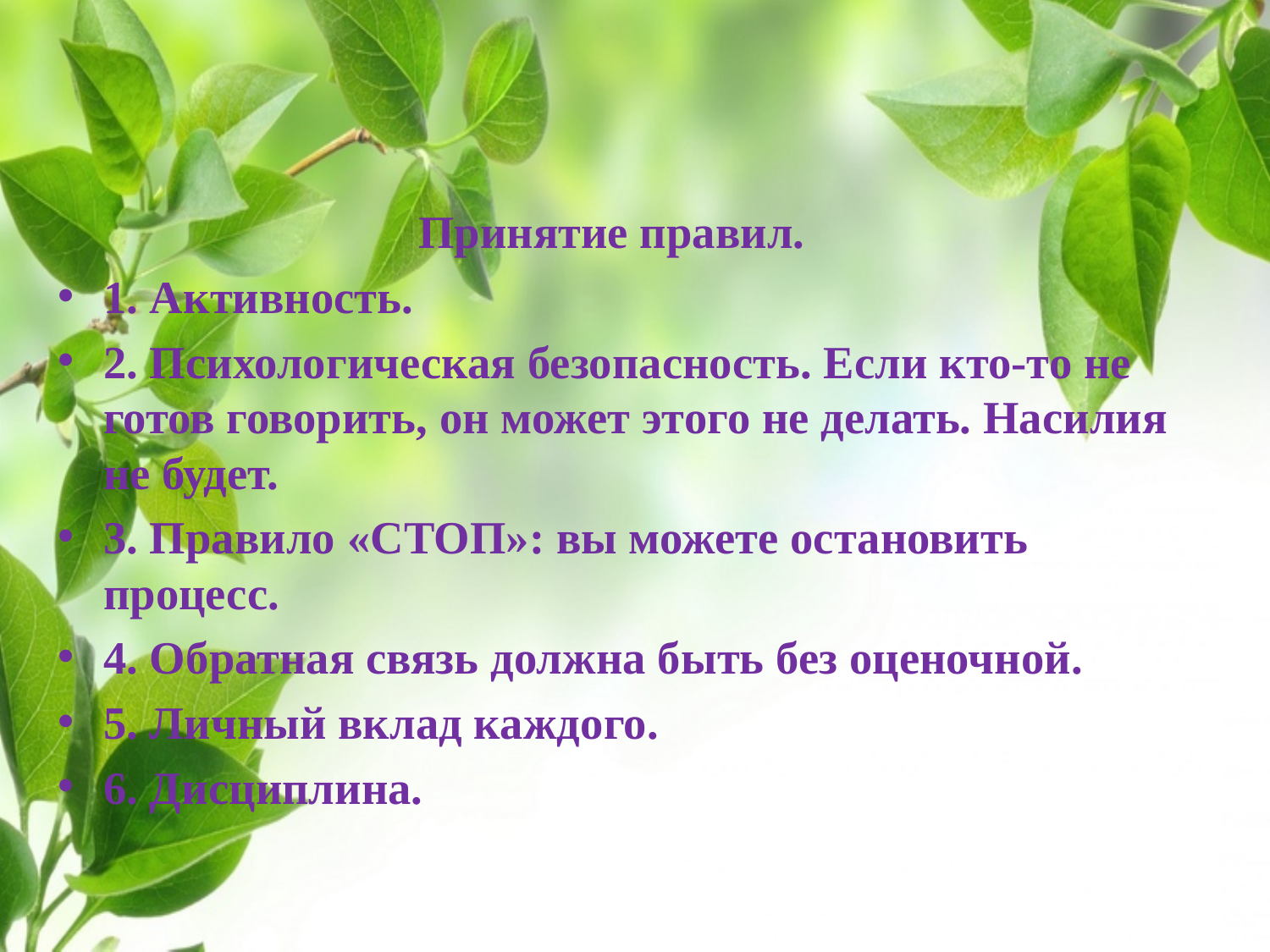

Принятие правил.
1. Активность.
2. Психологическая безопасность. Если кто-то не готов говорить, он может этого не делать. Насилия не будет.
3. Правило «СТОП»: вы можете остановить процесс.
4. Обратная связь должна быть без оценочной.
5. Личный вклад каждого.
6. Дисциплина.